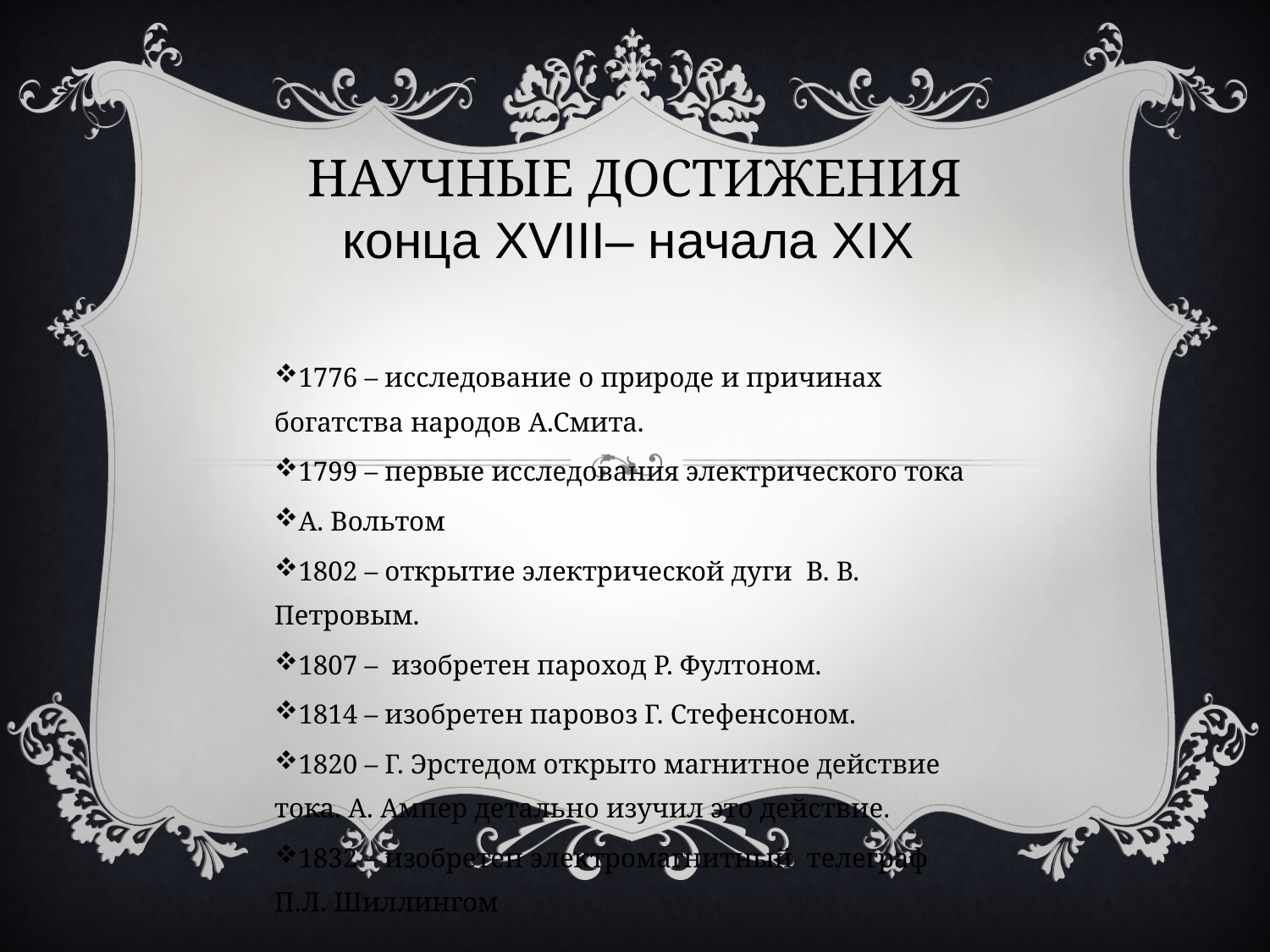

НАУЧНЫЕ ДОСТИЖЕНИЯ
 конца XVIII– начала XIX
1776 – исследование о природе и причинах богатства народов А.Смита.
1799 – первые исследования электрического тока
А. Вольтом
1802 – открытие электрической дуги  В. В. Петровым.
1807 –  изобретен пароход Р. Фултоном.
1814 – изобретен паровоз Г. Стефенсоном.
1820 – Г. Эрстедом открыто магнитное действие тока. А. Ампер детально изучил это действие.
1832 – изобретен электромагнитный  телеграф П.Л. Шиллингом